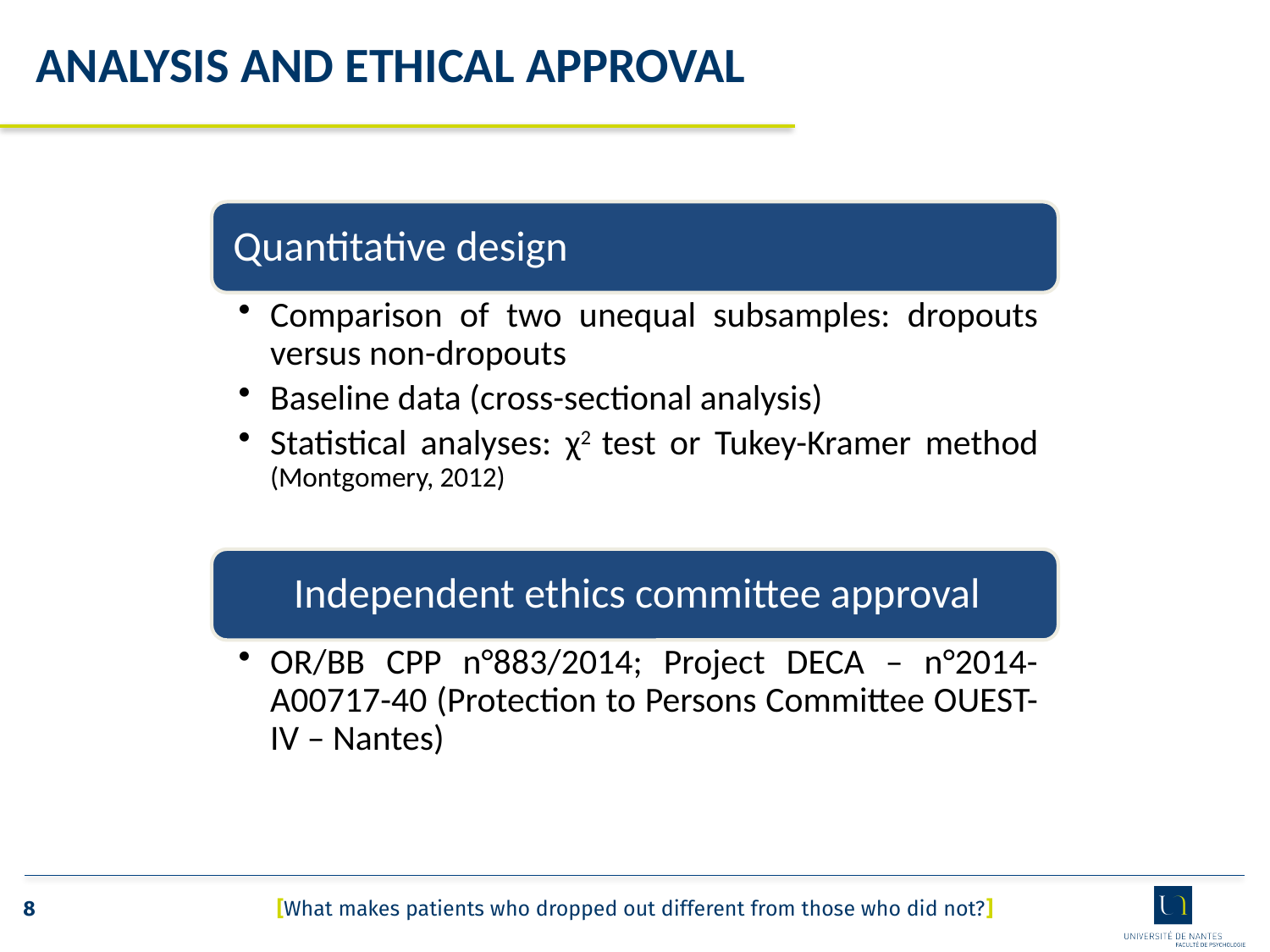

ANALYSIS AND ETHICAL APPROVAL
Quantitative design
Comparison of two unequal subsamples: dropouts versus non-dropouts
Baseline data (cross-sectional analysis)
Statistical analyses: χ2 test or Tukey-Kramer method (Montgomery, 2012)

Independent ethics committee approval
OR/BB CPP n°883/2014; Project DECA – n°2014-A00717-40 (Protection to Persons Committee OUEST-IV – Nantes)
[What makes patients who dropped out different from those who did not?]